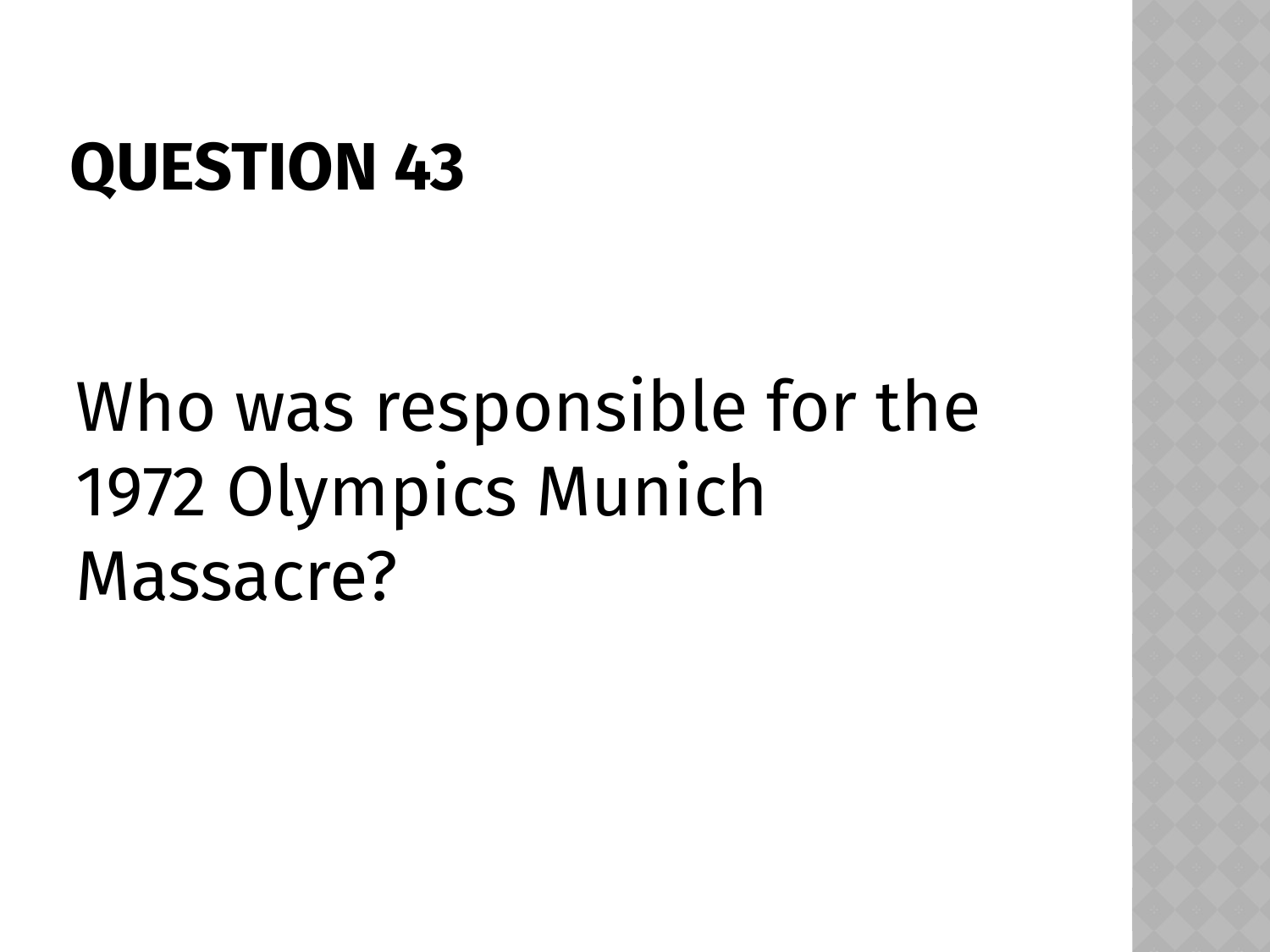

# Question 43

Who was responsible for the 1972 Olympics Munich Massacre?